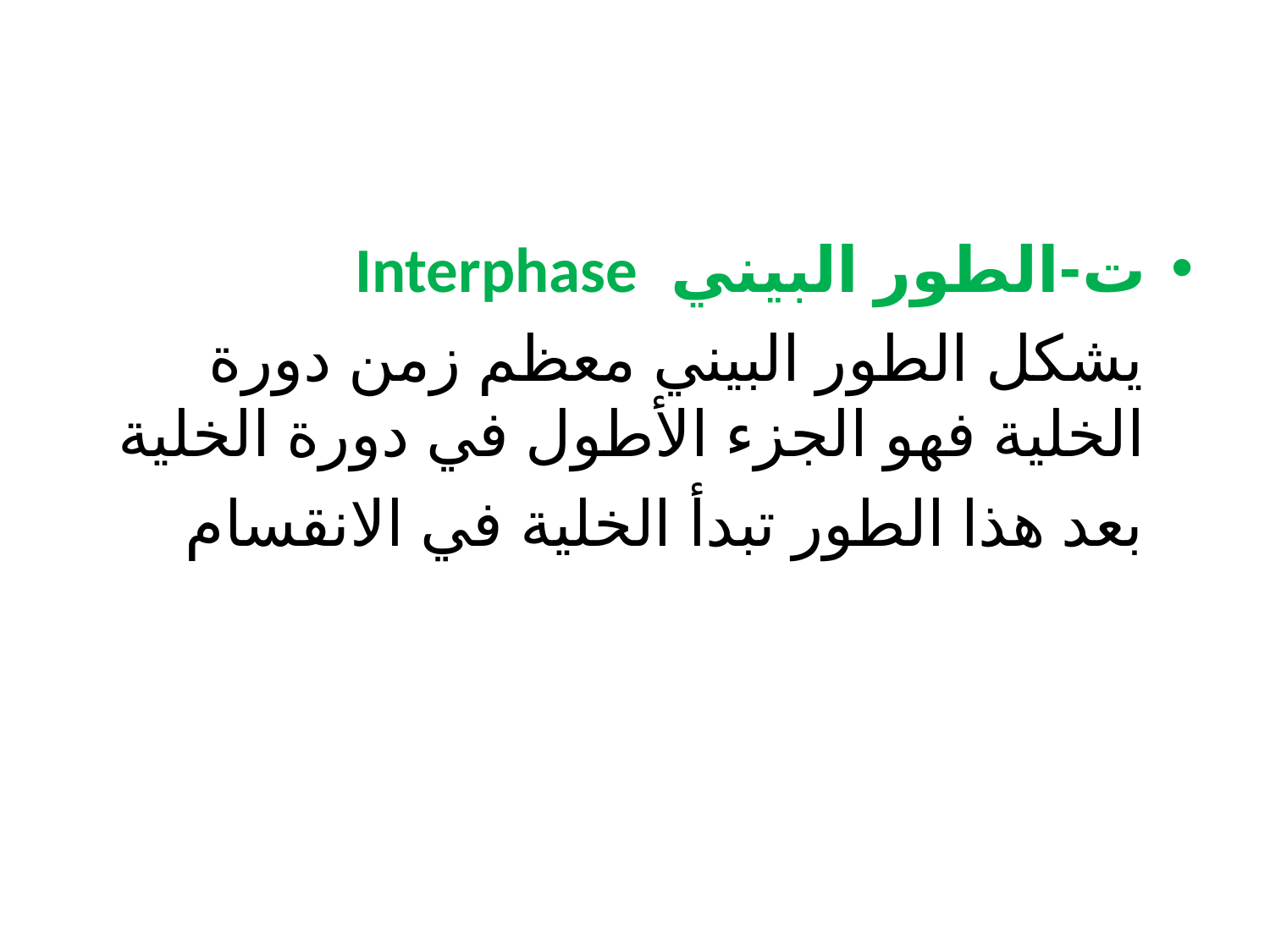

ت-الطور البيني  Interphase
   يشكل الطور البيني معظم زمن دورة الخلية فهو الجزء الأطول في دورة الخلية
   بعد هذا الطور تبدأ الخلية في الانقسام